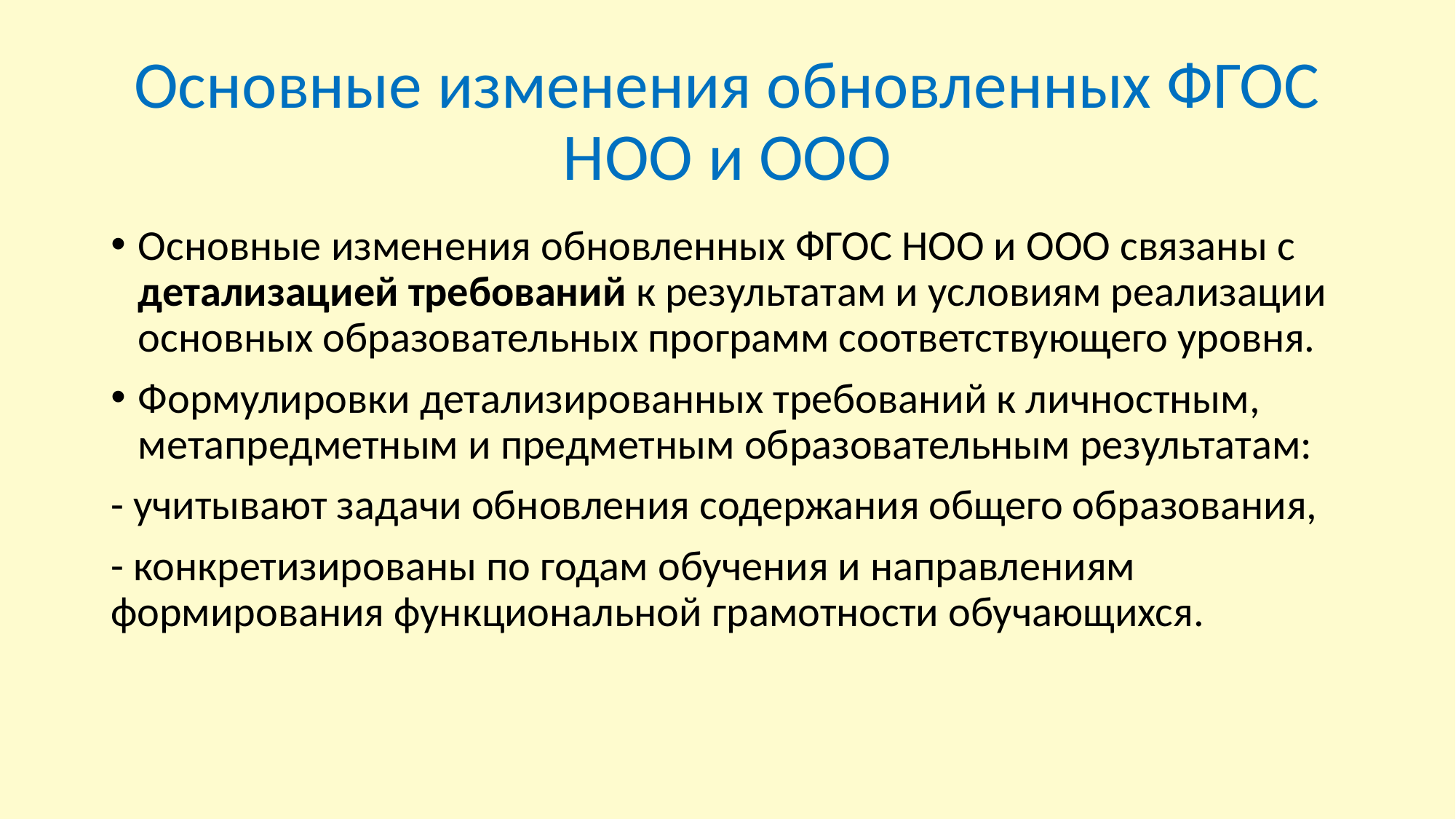

# Основные изменения обновленных ФГОС НОО и ООО
Основные изменения обновленных ФГОС НОО и ООО связаны с детализацией требований к результатам и условиям реализации основных образовательных программ соответствующего уровня.
Формулировки детализированных требований к личностным, метапредметным и предметным образовательным результатам:
- учитывают задачи обновления содержания общего образования,
- конкретизированы по годам обучения и направлениям формирования функциональной грамотности обучающихся.